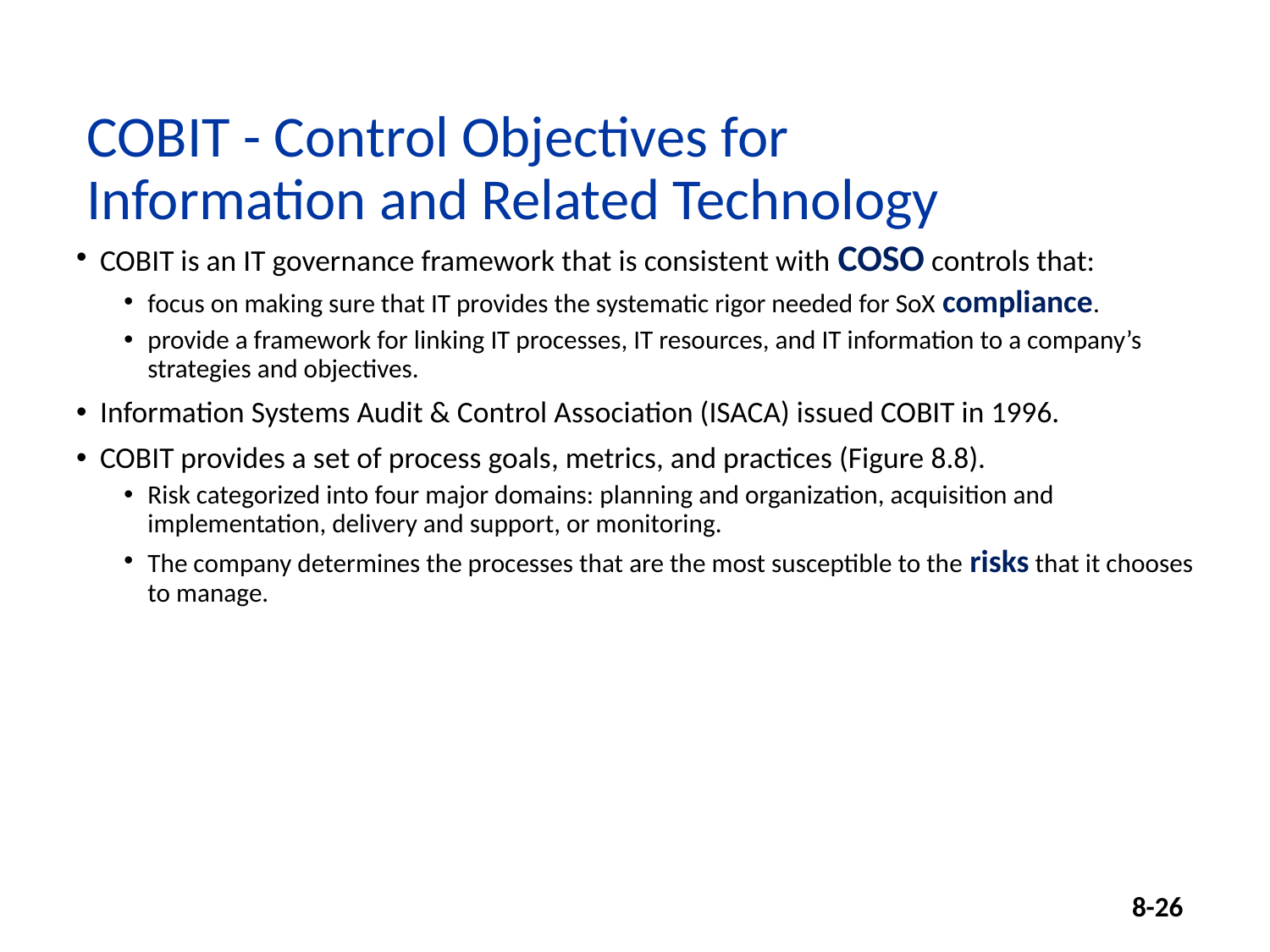

# COBIT - Control Objectives for Information and Related Technology
COBIT is an IT governance framework that is consistent with COSO controls that:
focus on making sure that IT provides the systematic rigor needed for SoX compliance.
provide a framework for linking IT processes, IT resources, and IT information to a company’s strategies and objectives.
Information Systems Audit & Control Association (ISACA) issued COBIT in 1996.
COBIT provides a set of process goals, metrics, and practices (Figure 8.8).
Risk categorized into four major domains: planning and organization, acquisition and implementation, delivery and support, or monitoring.
The company determines the processes that are the most susceptible to the risks that it chooses to manage.